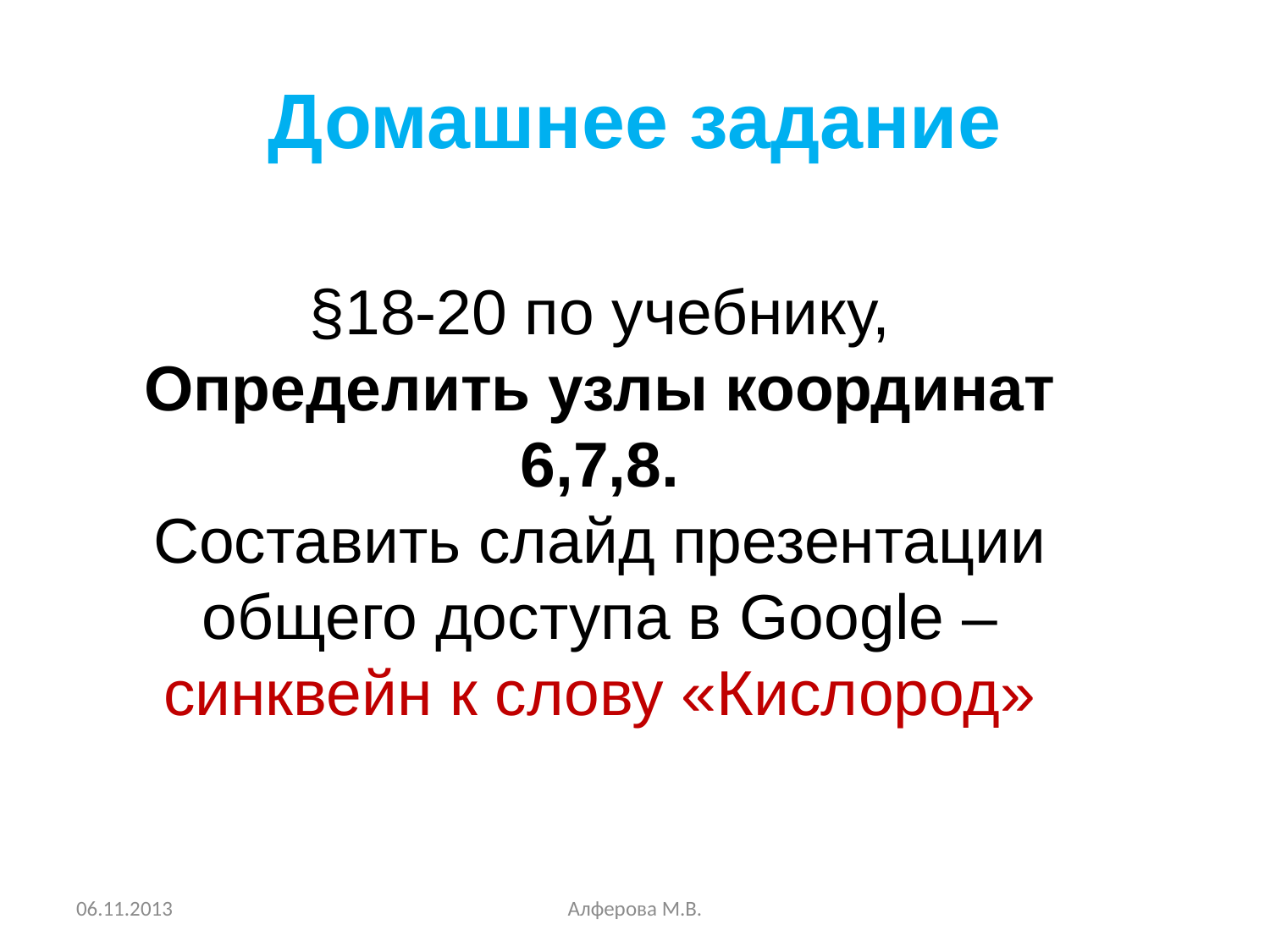

# Домашнее задание
§18-20 по учебнику,
Определить узлы координат 6,7,8.
Составить слайд презентации общего доступа в Google – синквейн к слову «Кислород»
06.11.2013
Алферова М.В.